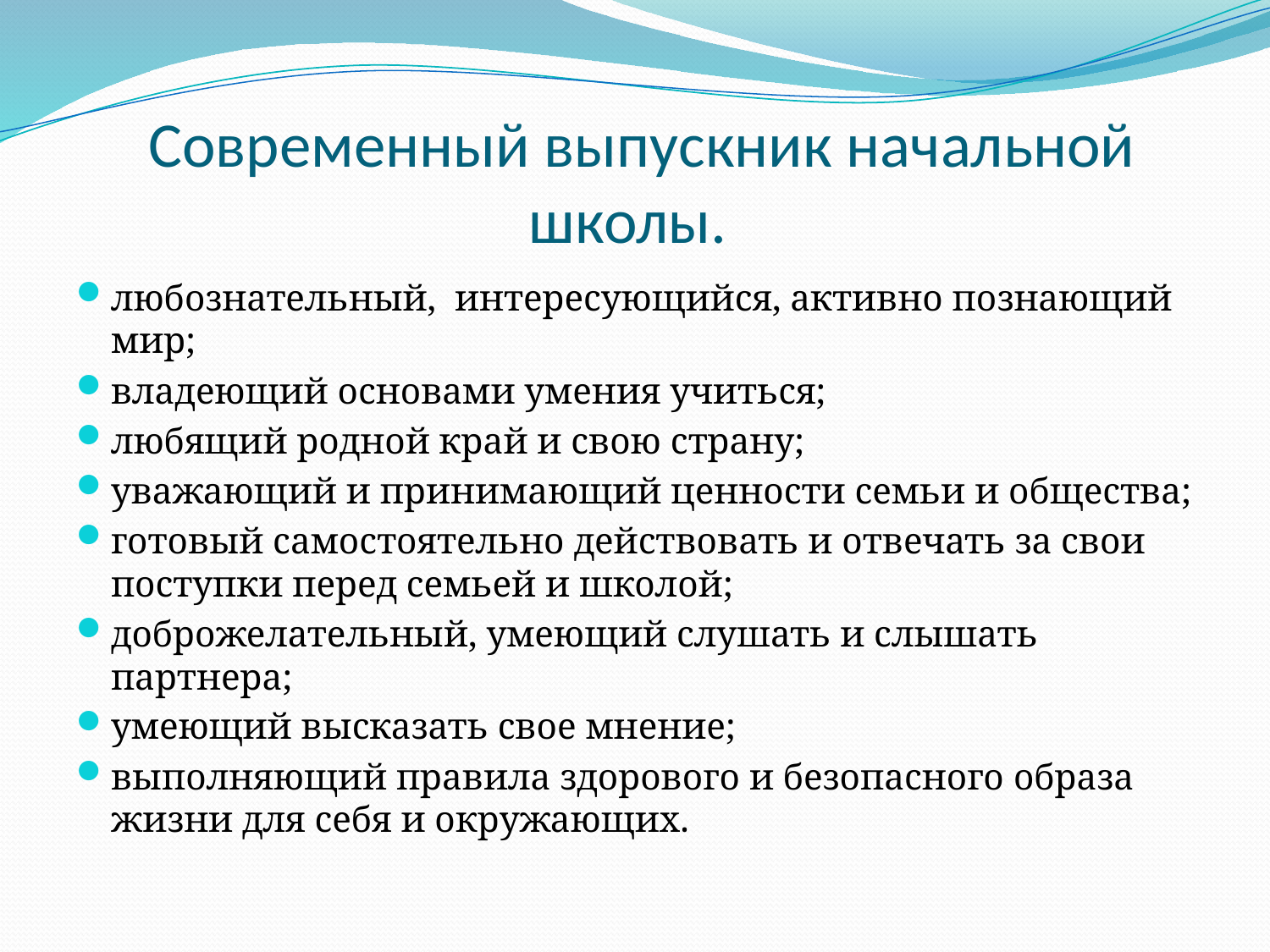

# Современный выпускник начальной школы.
любознательный,  интересующийся, активно познающий мир;
владеющий основами умения учиться;
любящий родной край и свою страну;
уважающий и принимающий ценности семьи и общества;
готовый самостоятельно действовать и отвечать за свои поступки перед семьей и школой;
доброжелательный, умеющий слушать и слышать партнера;
умеющий высказать свое мнение;
выполняющий правила здорового и безопасного образа жизни для себя и окружающих.